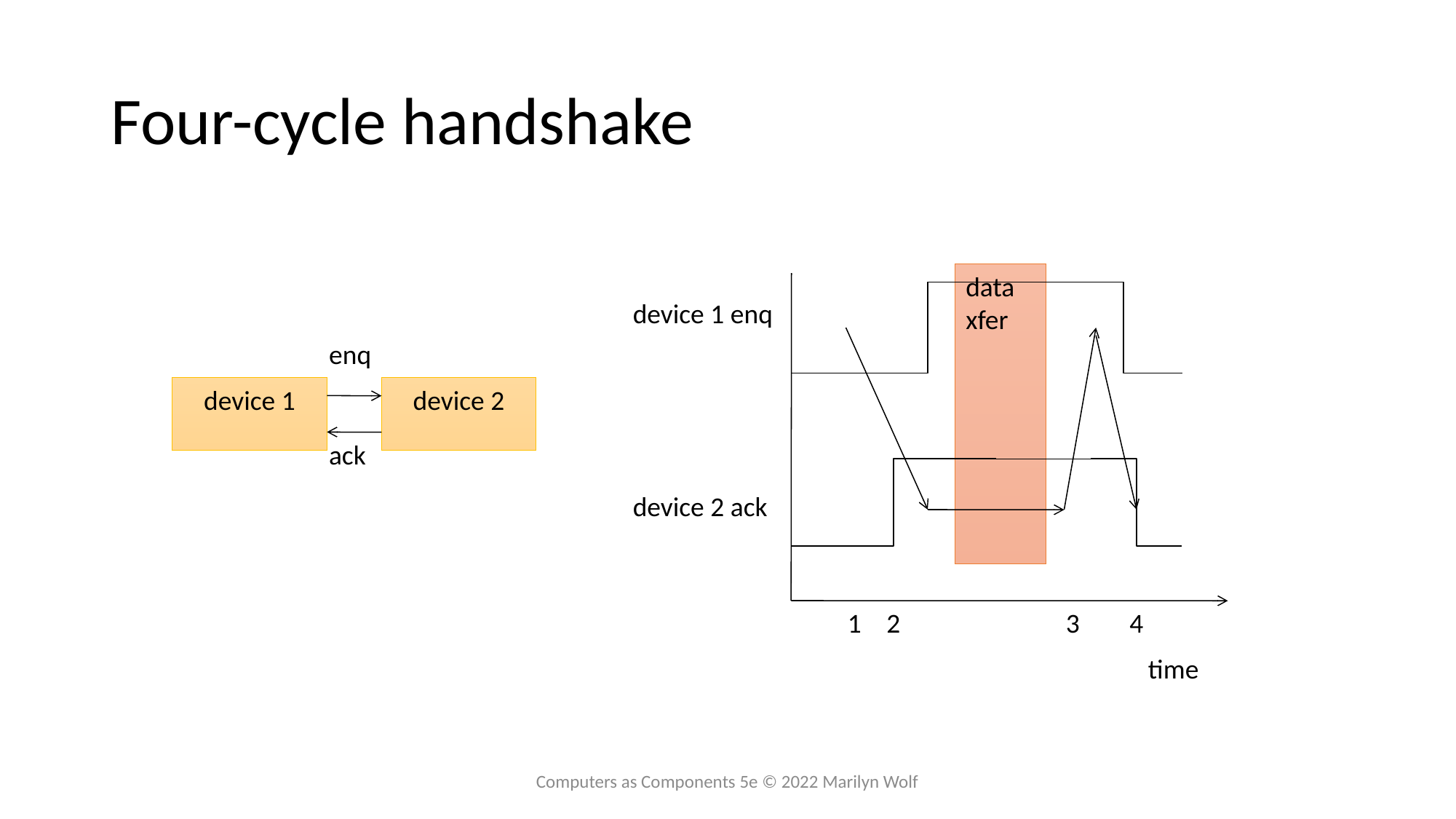

# Four-cycle handshake
data xfer
device 1 enq
enq
device 1
device 2
ack
device 2 ack
1
2
3
4
time
Computers as Components 5e © 2022 Marilyn Wolf